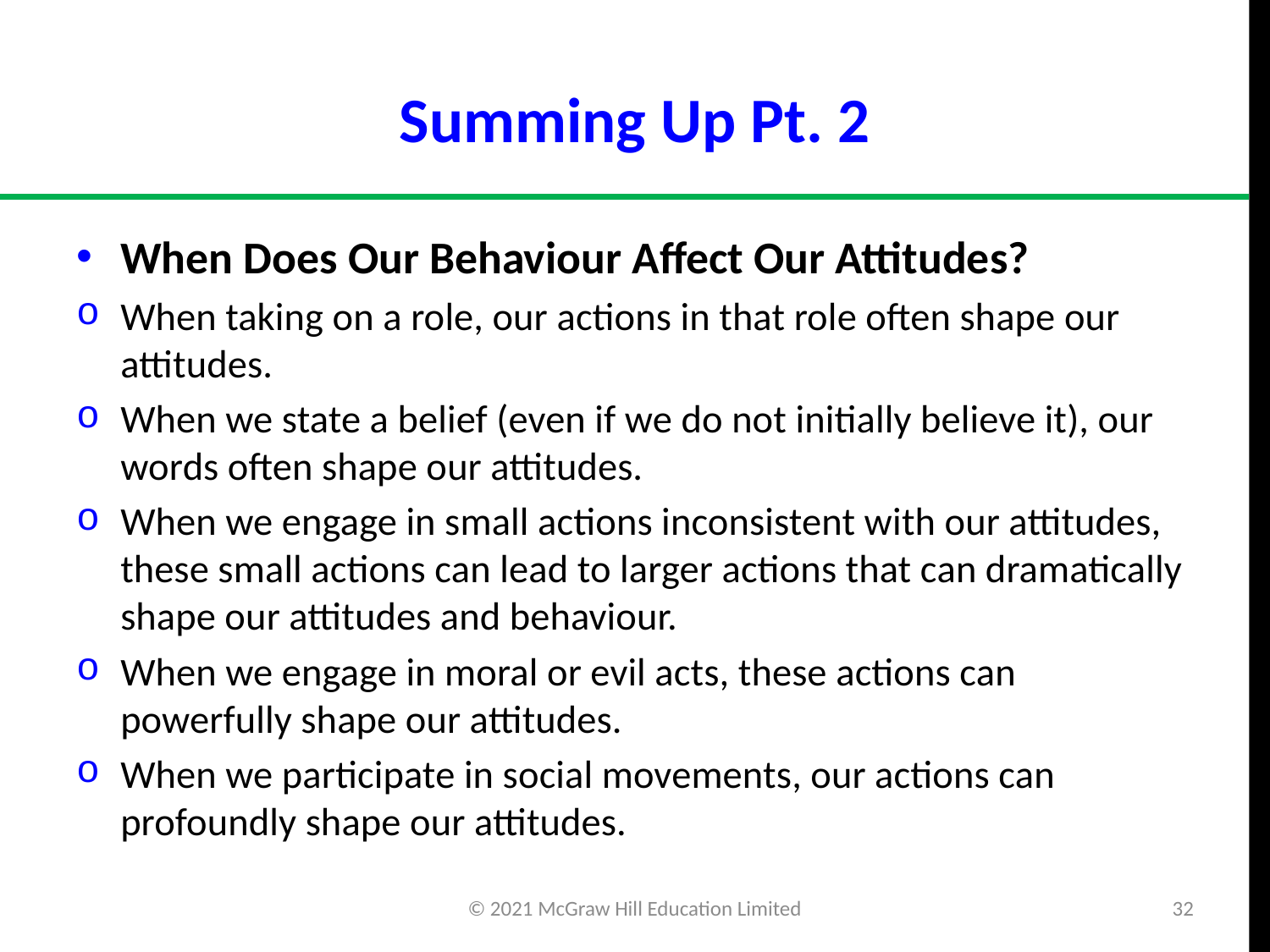

# Summing Up Pt. 2
When Does Our Behaviour Affect Our Attitudes?
When taking on a role, our actions in that role often shape our attitudes.
When we state a belief (even if we do not initially believe it), our words often shape our attitudes.
When we engage in small actions inconsistent with our attitudes, these small actions can lead to larger actions that can dramatically shape our attitudes and behaviour.
When we engage in moral or evil acts, these actions can powerfully shape our attitudes.
When we participate in social movements, our actions can profoundly shape our attitudes.
© 2021 McGraw Hill Education Limited
32